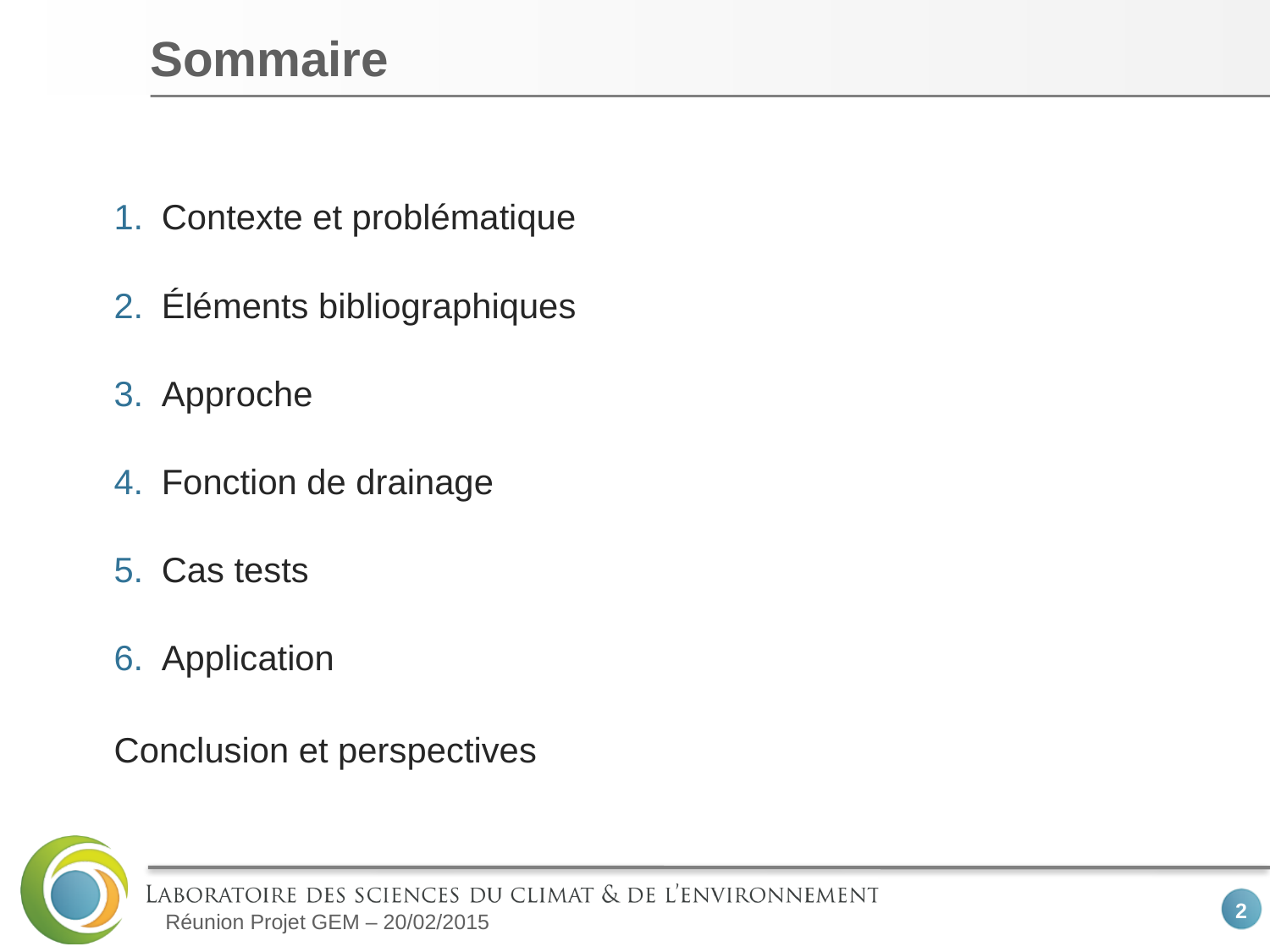

# Sommaire
Contexte et problématique
Éléments bibliographiques
Approche
Fonction de drainage
Cas tests
Application
Conclusion et perspectives
2
Réunion Projet GEM – 20/02/2015